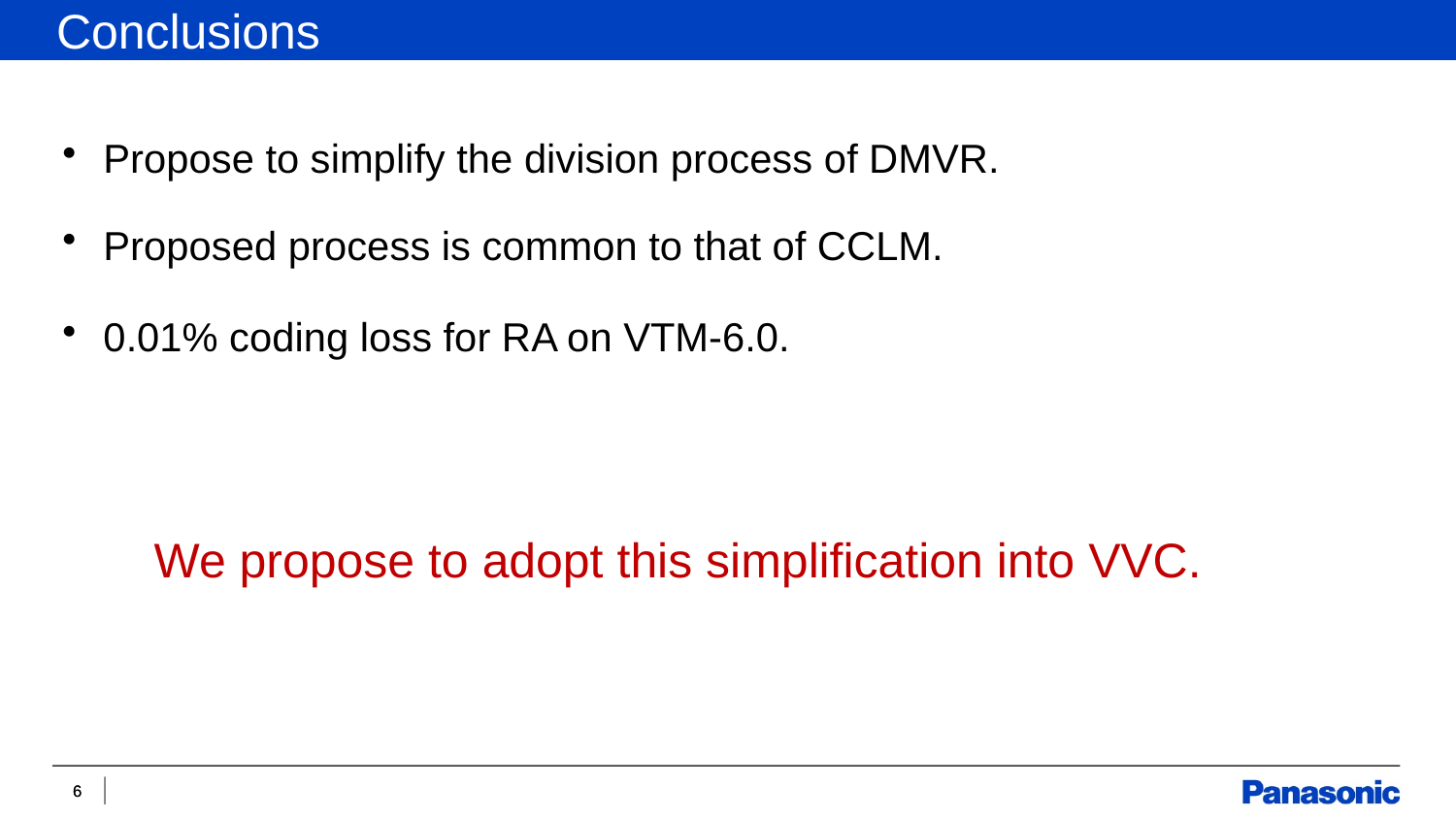

Conclusions
Propose to simplify the division process of DMVR.
Proposed process is common to that of CCLM.
0.01% coding loss for RA on VTM-6.0.
We propose to adopt this simplification into VVC.
6